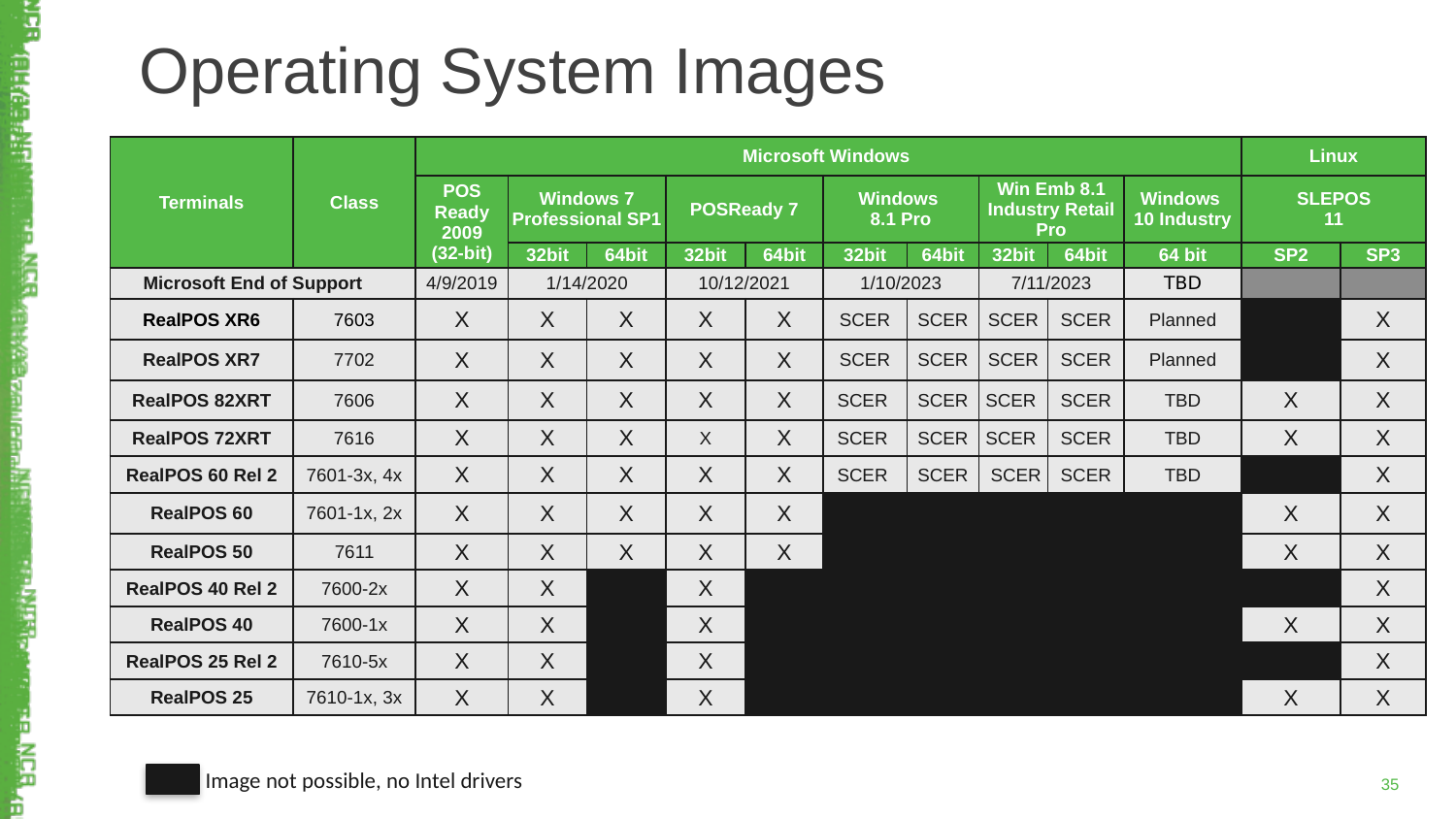

# Operating System Images
| Terminals | Class | Microsoft Windows |  |  |  |  |  |  |  |  |  | Linux |  |
| --- | --- | --- | --- | --- | --- | --- | --- | --- | --- | --- | --- | --- | --- |
|  |  | POS Ready 2009 (32-bit) | Windows 7 Professional SP1 |  | POSReady 7 |  | Windows 8.1 Pro |  | Win Emb 8.1 Industry Retail Pro |  | Windows 10 Industry | SLEPOS 11 |  |
|  |  |  | 32bit | 64bit | 32bit | 64bit | 32bit | 64bit | 32bit | 64bit | 64 bit | SP2 | SP3 |
| Microsoft End of Support |  | 4/9/2019 | 1/14/2020 |  | 10/12/2021 |  | 1/10/2023 |  | 7/11/2023 |  | TBD |  |  |
| RealPOS XR6 | 7603 | X | X | X | X | X | SCER | SCER | SCER | SCER | Planned |  | X |
| RealPOS XR7 | 7702 | X | X | X | X | X | SCER | SCER | SCER | SCER | Planned |  | X |
| RealPOS 82XRT | 7606 | X | X | X | X | X | SCER | SCER | SCER | SCER | TBD | X | X |
| RealPOS 72XRT | 7616 | X | X | X | X | X | SCER | SCER | SCER | SCER | TBD | X | X |
| RealPOS 60 Rel 2 | 7601-3x, 4x | X | X | X | X | X | SCER | SCER | SCER | SCER | TBD |  | X |
| RealPOS 60 | 7601-1x, 2x | X | X | X | X | X |  |  |  |  |  | X | X |
| RealPOS 50 | 7611 | X | X | X | X | X |  |  |  |  |  | X | X |
| RealPOS 40 Rel 2 | 7600-2x | X | X |  | X |  |  |  |  |  |  |  | X |
| RealPOS 40 | 7600-1x | X | X |  | X |  |  |  |  |  |  | X | X |
| RealPOS 25 Rel 2 | 7610-5x | X | X |  | X |  |  |  |  |  |  |  | X |
| RealPOS 25 | 7610-1x, 3x | X | X |  | X |  |  |  |  |  |  | X | X |
Image not possible, no Intel drivers

35